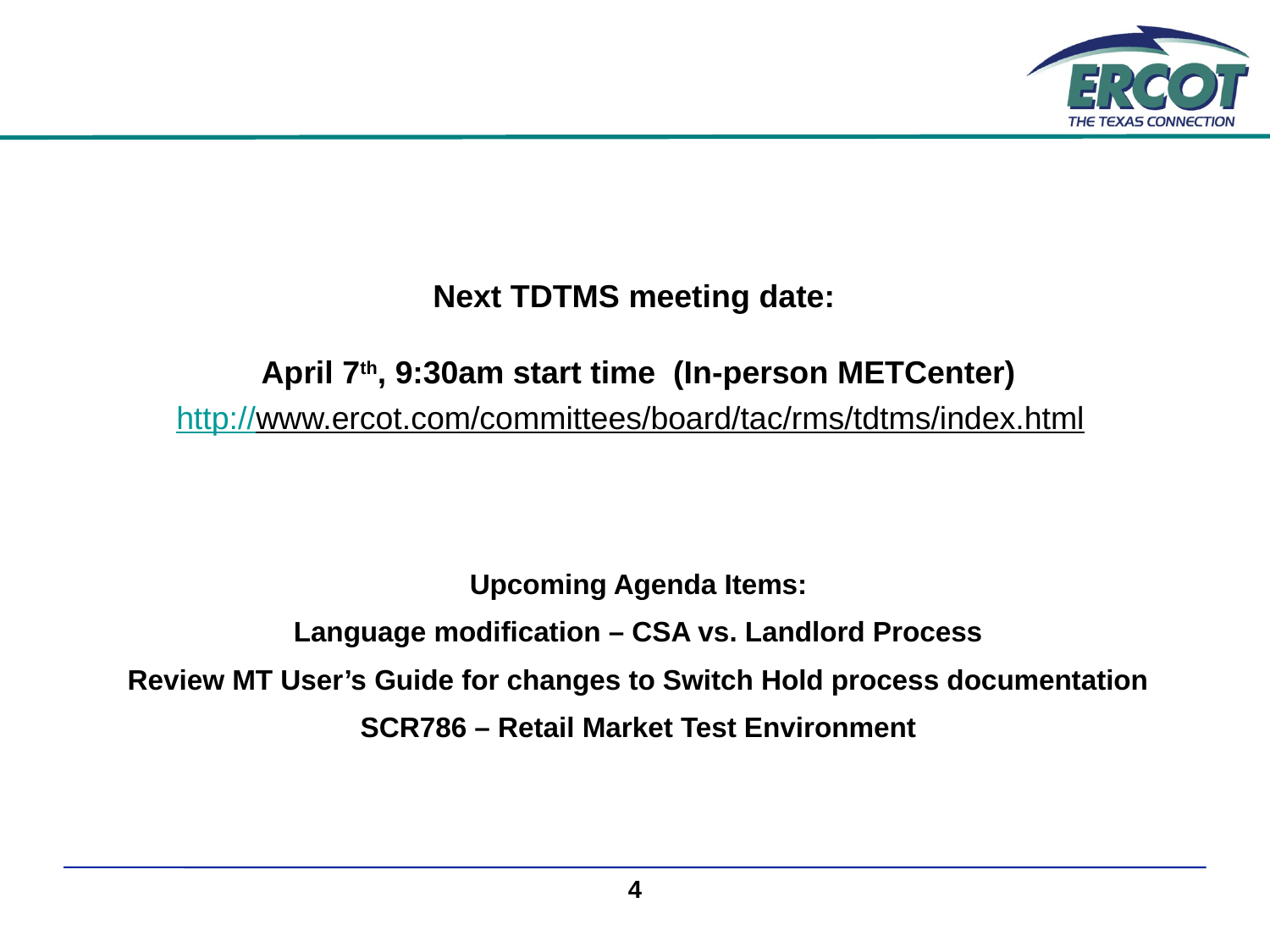

Next TDTMS meeting date:
April 7th, 9:30am start time  (In-person METCenter)

Upcoming Agenda Items:
Language modification – CSA vs. Landlord Process
Review MT User’s Guide for changes to Switch Hold process documentation
SCR786 – Retail Market Test Environment

http://www.ercot.com/committees/board/tac/rms/tdtms/index.html

4